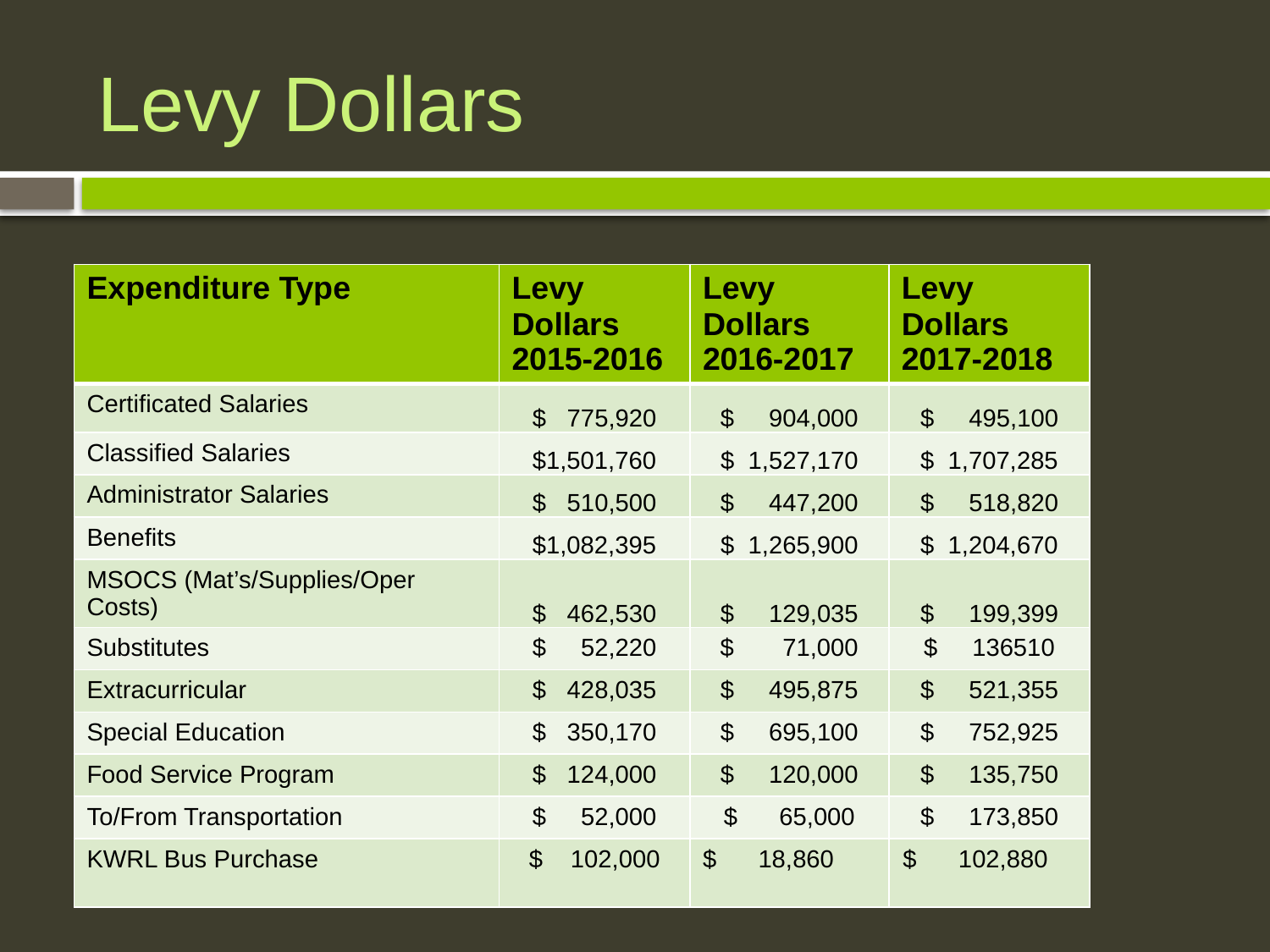

# Levy Dollars
| Expenditure Type | Levy Dollars 2015-2016 | Levy Dollars 2016-2017 | Levy Dollars 2017-2018 |
| --- | --- | --- | --- |
| Certificated Salaries | $ 775,920 | $ 904,000 | $ 495,100 |
| Classified Salaries | $1,501,760 | $ 1,527,170 | $ 1,707,285 |
| Administrator Salaries | $ 510,500 | $ 447,200 | $ 518,820 |
| Benefits | $1,082,395 | $ 1,265,900 | $ 1,204,670 |
| MSOCS (Mat’s/Supplies/Oper Costs) | $ 462,530 | $ 129,035 | $ 199,399 |
| Substitutes | $ 52,220 | $ 71,000 | $ 136510 |
| Extracurricular | $ 428,035 | $ 495,875 | $ 521,355 |
| Special Education | $ 350,170 | $ 695,100 | $ 752,925 |
| Food Service Program | $ 124,000 | $ 120,000 | $ 135,750 |
| To/From Transportation | $ 52,000 | $ 65,000 | $ 173,850 |
| KWRL Bus Purchase | $ 102,000 | $ 18,860 | $ 102,880 |